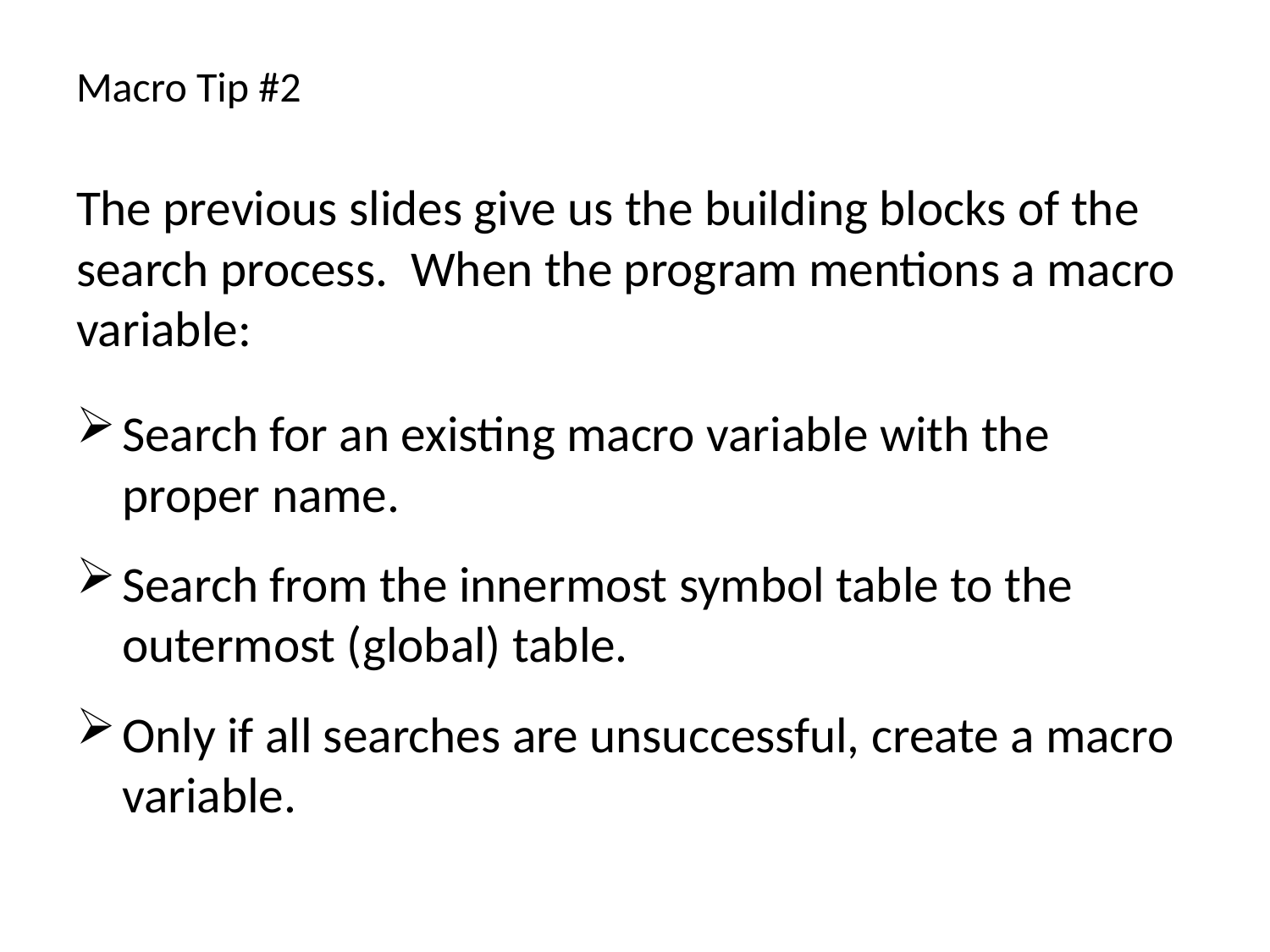

# Macro Tip #2
The previous slides give us the building blocks of the search process.  When the program mentions a macro variable:

Search for an existing macro variable with the proper name.

Search from the innermost symbol table to the outermost (global) table.

Only if all searches are unsuccessful, create a macro variable.